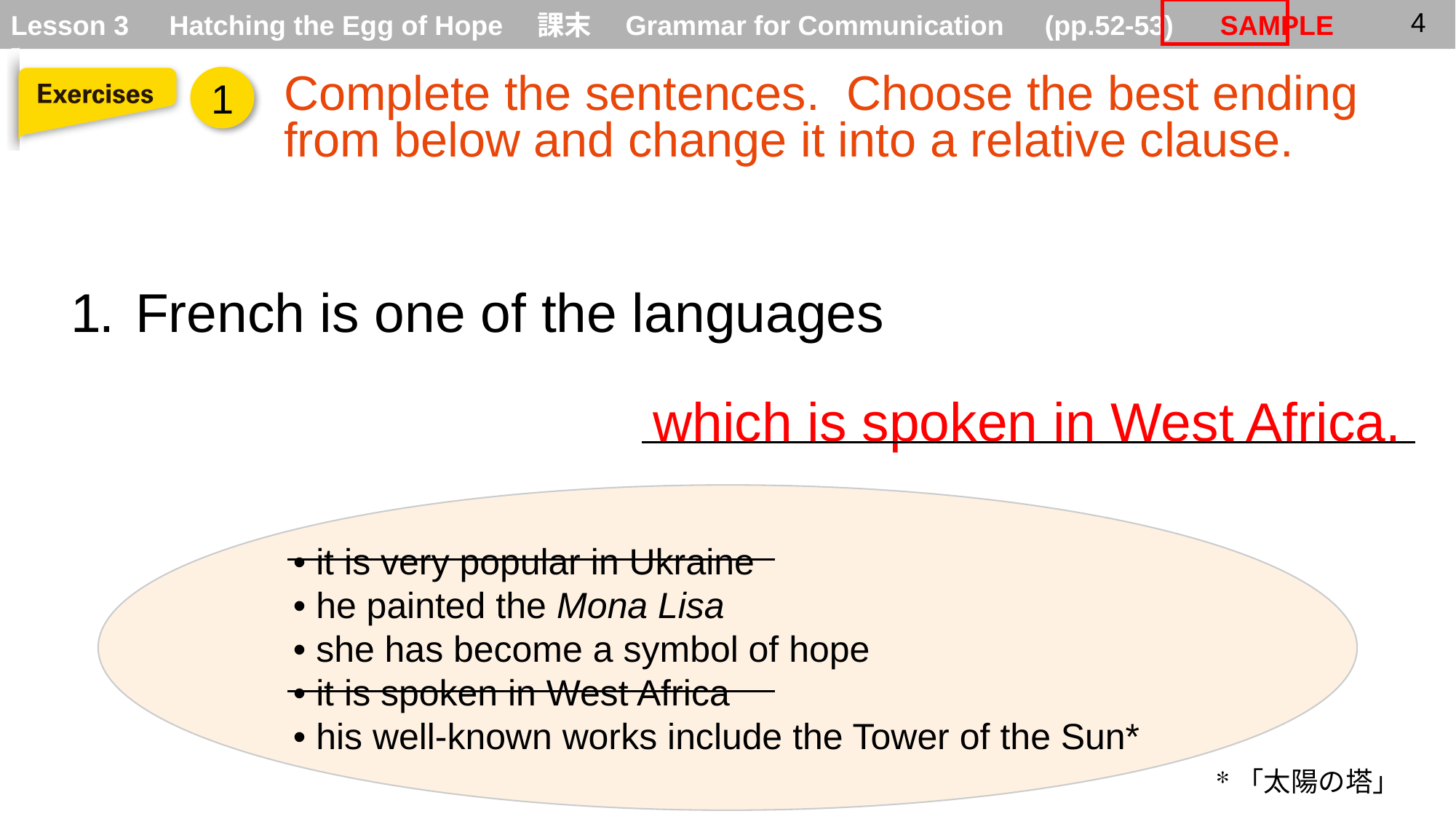

Complete the sentences.  Choose the best ending from below and change it into a relative clause.
1
1.
French is one of the languages
which is spoken in West Africa.